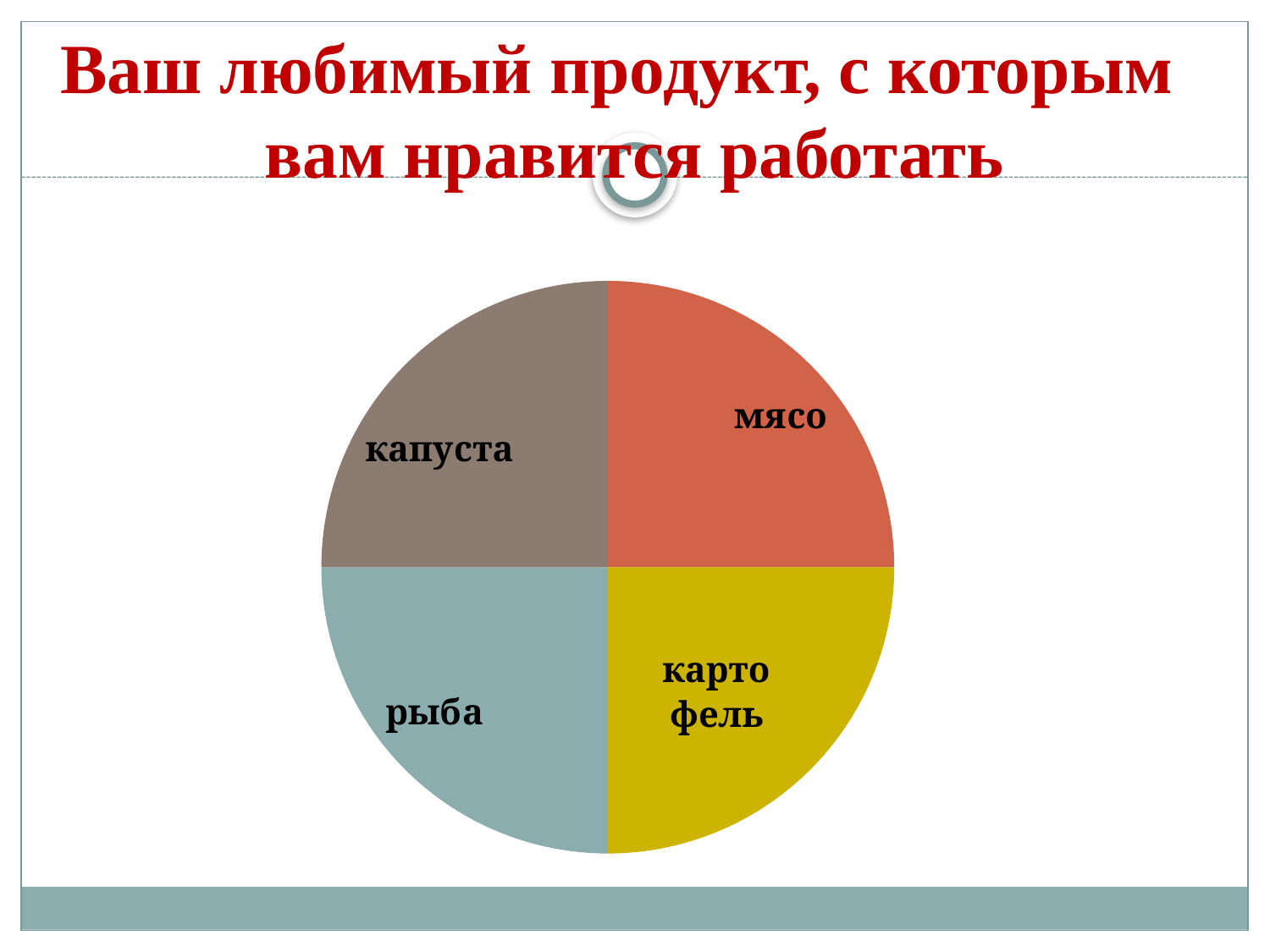

# Ваш любимый продукт, с которым   вам нравится работать

### Chart

| Category | Ваш любимый продукт, с которым вам нравится работать? |
|---|---|
| мясо | 1.0 |
| картофель | 1.0 |
| рыба | 1.0 |
| капуста | 1.0 |